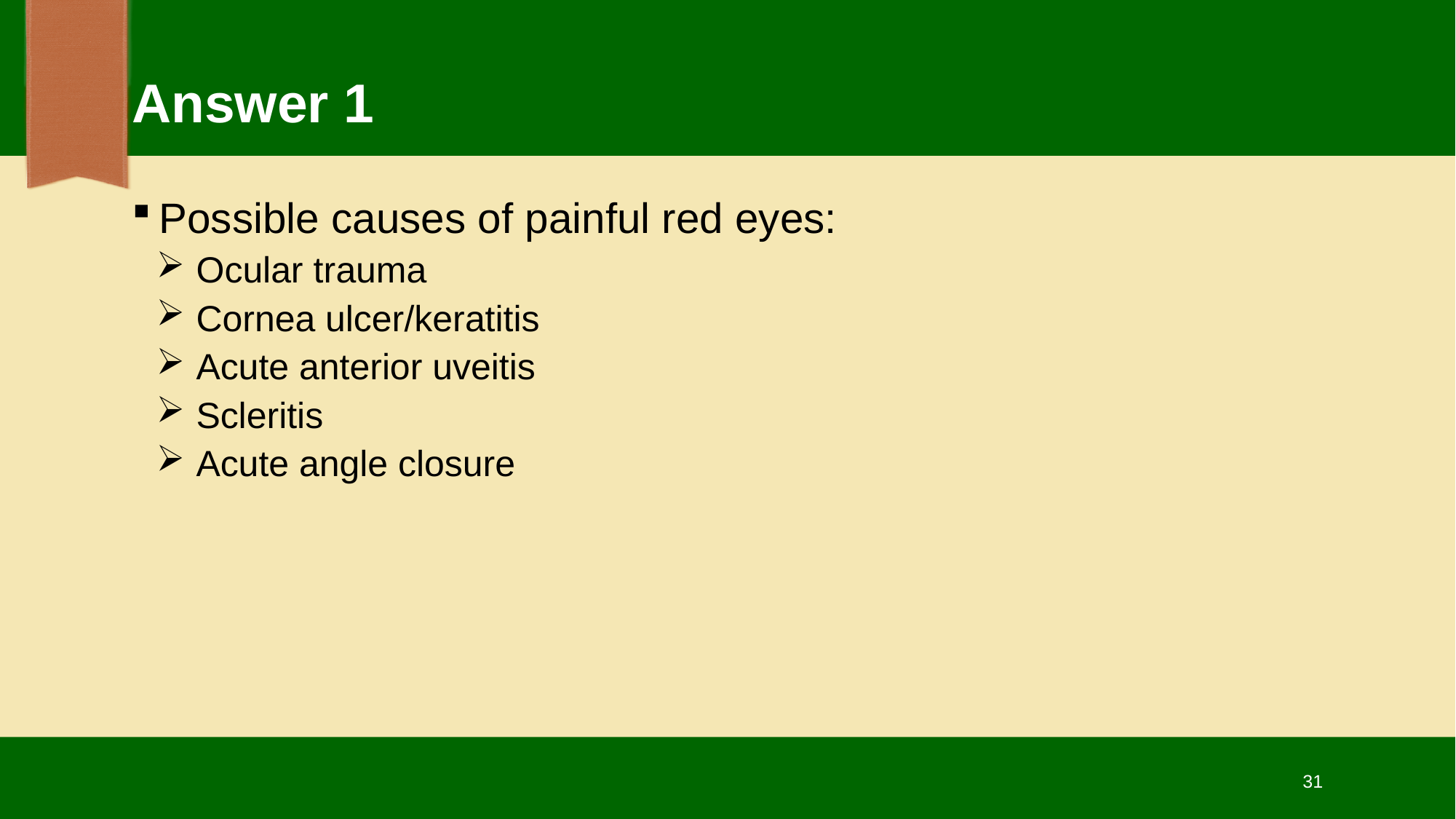

# Answer 1
Possible causes of painful red eyes:
Ocular trauma
Cornea ulcer/keratitis
Acute anterior uveitis
Scleritis
Acute angle closure

31